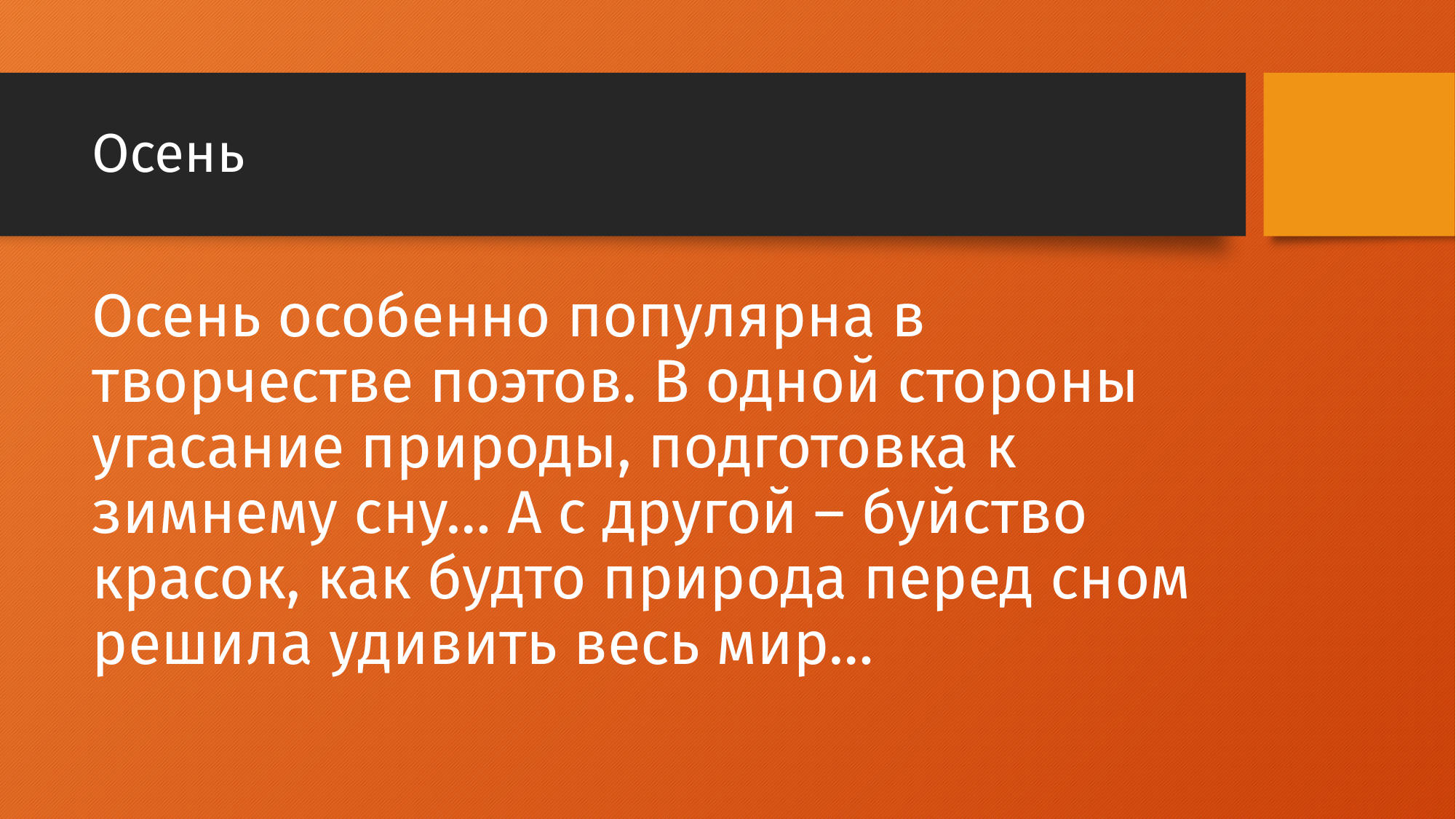

# Осень
Осень особенно популярна в творчестве поэтов. В одной стороны угасание природы, подготовка к зимнему сну… А с другой – буйство красок, как будто природа перед сном решила удивить весь мир…